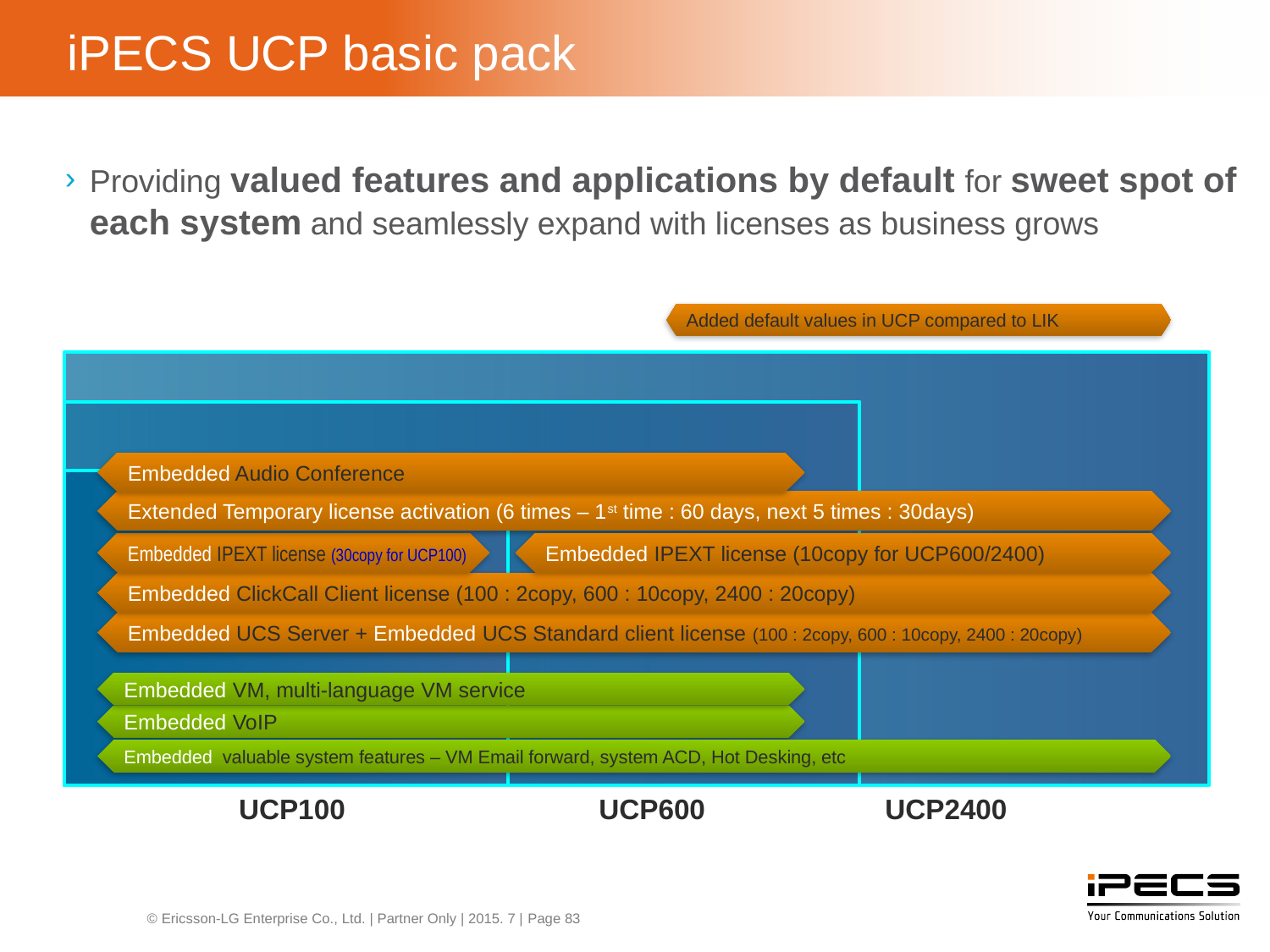

iPECS UCP basic pack
Providing valued features and applications by default for sweet spot of each system and seamlessly expand with licenses as business grows
Added default values in UCP compared to LIK

Embedded Audio Conference
Extended Temporary license activation (6 times – 1st time : 60 days, next 5 times : 30days)
Embedded IPEXT license (30copy for UCP100)
Embedded IPEXT license (10copy for UCP600/2400)
Embedded ClickCall Client license (100 : 2copy, 600 : 10copy, 2400 : 20copy)
Embedded UCS Server + Embedded UCS Standard client license (100 : 2copy, 600 : 10copy, 2400 : 20copy)
Embedded VM, multi-language VM service
Embedded VoIP
Embedded  valuable system features – VM Email forward, system ACD, Hot Desking, etc
UCP100
UCP600
UCP2400